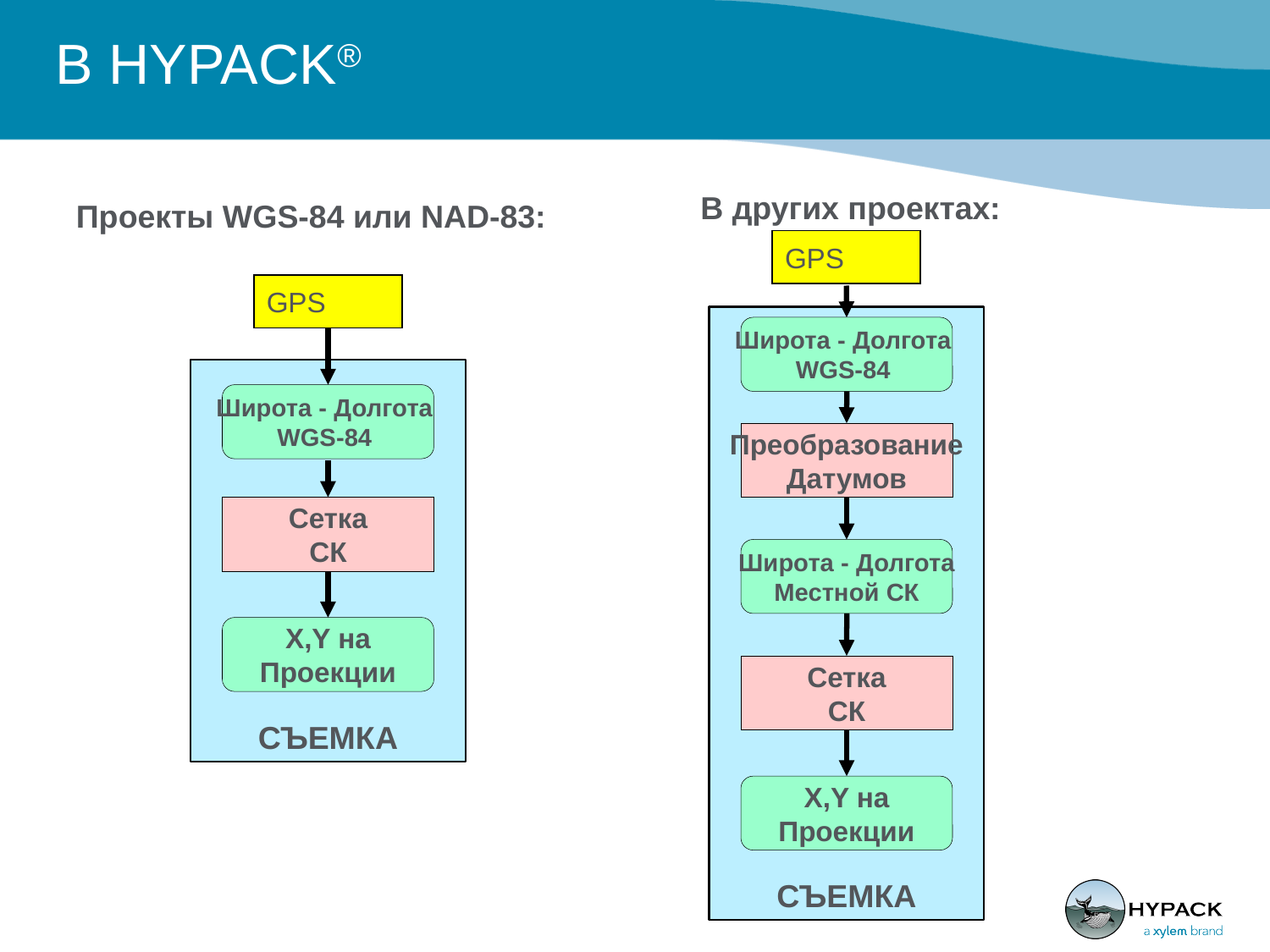

# В HYPACK®

В других проектах:
Проекты WGS-84 или NAD-83:
GPS
GPS
СЪЕМКА
Широта - Долгота
WGS-84
СЪЕМКА
Широта - Долгота
WGS-84
Преобразование
Датумов
Сетка
СК
Широта - Долгота
Местной СК
X,Y на
Проекции
Сетка
СК
X,Y на
Проекции